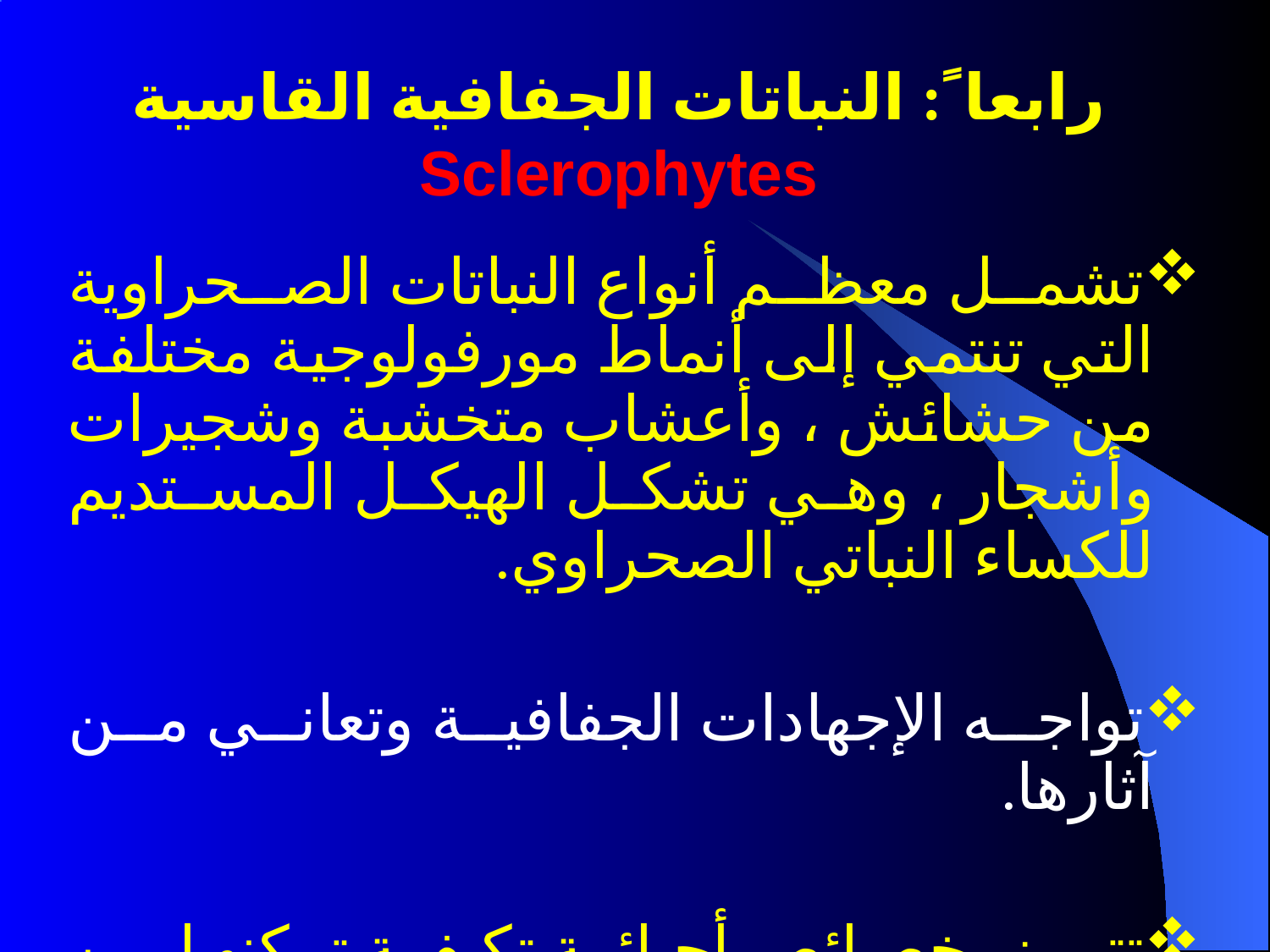

# رابعا ً: النباتات الجفافية القاسية Sclerophytes
تشمل معظم أنواع النباتات الصحراوية التي تنتمي إلى أنماط مورفولوجية مختلفة من حشائش ، وأعشاب متخشبة وشجيرات وأشجار ، وهي تشكل الهيكل المستديم للكساء النباتي الصحراوي.

تواجه الإجهادات الجفافية وتعاني من آثارها.

تتميز بخصائص أحيائية تكيفية تمكنها من مواجهة شح الموارد.